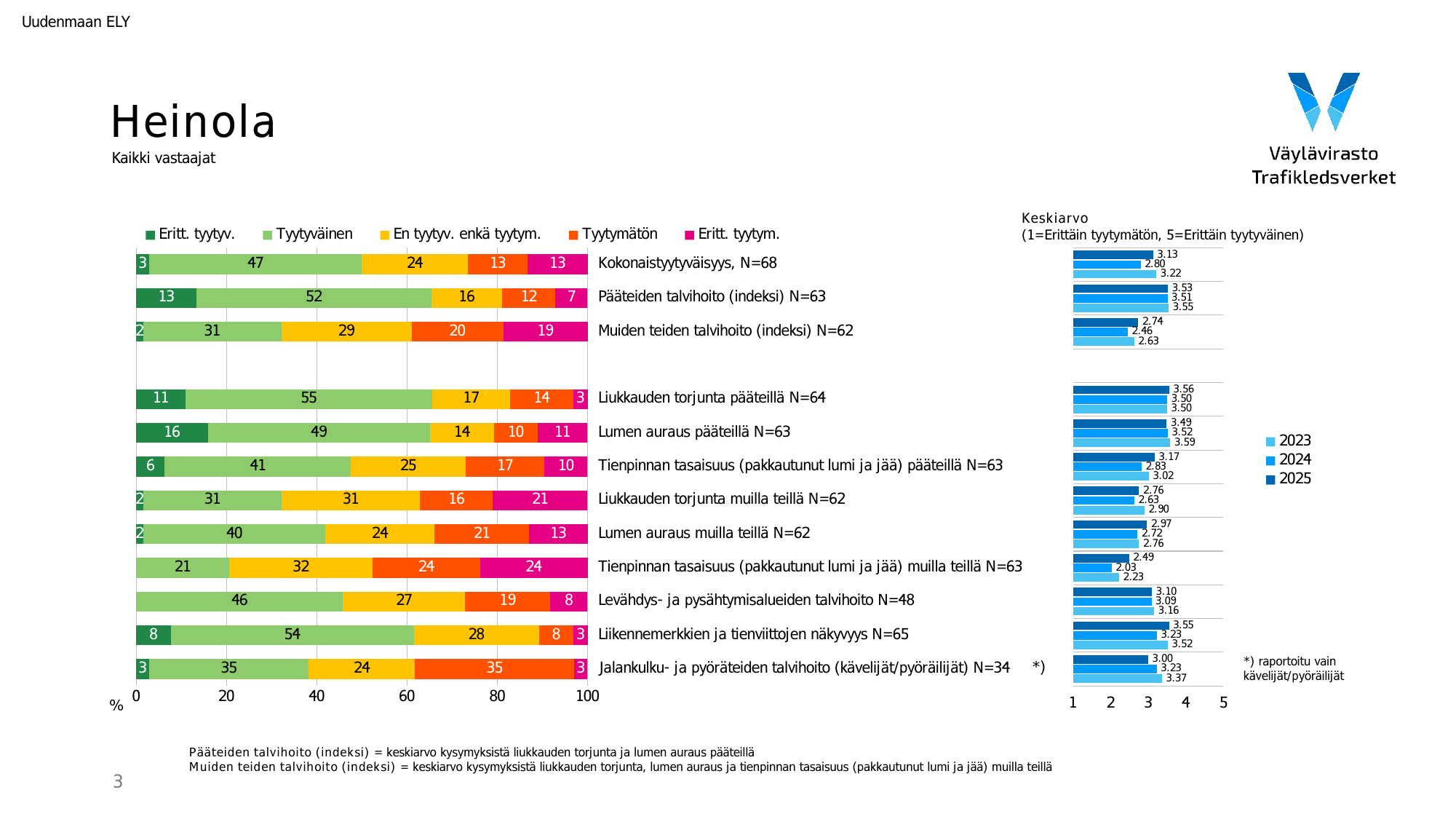

Uudenmaan ELY
# Heinola
Kaikki vastaajat
Keskiarvo
(1=Erittäin tyytymätön, 5=Erittäin tyytyväinen)

### Chart

| Category | Eritt. tyytyv. | Tyytyväinen | En tyytyv. enkä tyytym. | Tyytymätön | Eritt. tyytym. |
|---|---|---|---|---|---|
| Kokonaistyytyväisyys, N=68 | 2.941176 | 47.058824 | 23.529412 | 13.235294 | 13.235294 |
| Pääteiden talvihoito (indeksi) N=63 | 13.405258 | 51.9469245 | 15.736607 | 11.793154999999999 | 7.1180555 |
| Muiden teiden talvihoito (indeksi) N=62 | 1.612903 | 30.534221000000002 | 28.861580333333336 | 20.30209933333333 | 19.226830666666668 |
|  | None | None | None | None | None |
| Liukkauden torjunta pääteillä N=64 | 10.9375 | 54.6875 | 17.1875 | 14.0625 | 3.125 |
| Lumen auraus pääteillä N=63 | 15.873016 | 49.206349 | 14.285714 | 9.52381 | 11.111111 |
| Tienpinnan tasaisuus (pakkautunut lumi ja jää) pääteillä N=63 | 6.349206 | 41.269841 | 25.396825 | 17.460317 | 9.52381 |
| Liukkauden torjunta muilla teillä N=62 | 1.612903 | 30.645161 | 30.645161 | 16.129032 | 20.967742 |
| Lumen auraus muilla teillä N=62 | 1.612903 | 40.322581 | 24.193548 | 20.967742 | 12.903226 |
| Tienpinnan tasaisuus (pakkautunut lumi ja jää) muilla teillä N=63 | None | 20.634921 | 31.746032 | 23.809524 | 23.809524 |
| Levähdys- ja pysähtymisalueiden talvihoito N=48 | None | 45.833333 | 27.083333 | 18.75 | 8.333333 |
| Liikennemerkkien ja tienviittojen näkyvyys N=65 | 7.692308 | 53.846154 | 27.692308 | 7.692308 | 3.076923 |
| Jalankulku- ja pyöräteiden talvihoito (kävelijät/pyöräilijät) N=34 | 2.941176 | 35.294118 | 23.529412 | 35.294118 | 2.941176 |

### Chart

| Category | 2025 | 2024 | 2023 |
|---|---|---|---|
*) raportoitu vain
kävelijät/pyöräilijät
*)
%
Pääteiden talvihoito (indeksi) = keskiarvo kysymyksistä liukkauden torjunta ja lumen auraus pääteillä
Muiden teiden talvihoito (indeksi) = keskiarvo kysymyksistä liukkauden torjunta, lumen auraus ja tienpinnan tasaisuus (pakkautunut lumi ja jää) muilla teillä

3